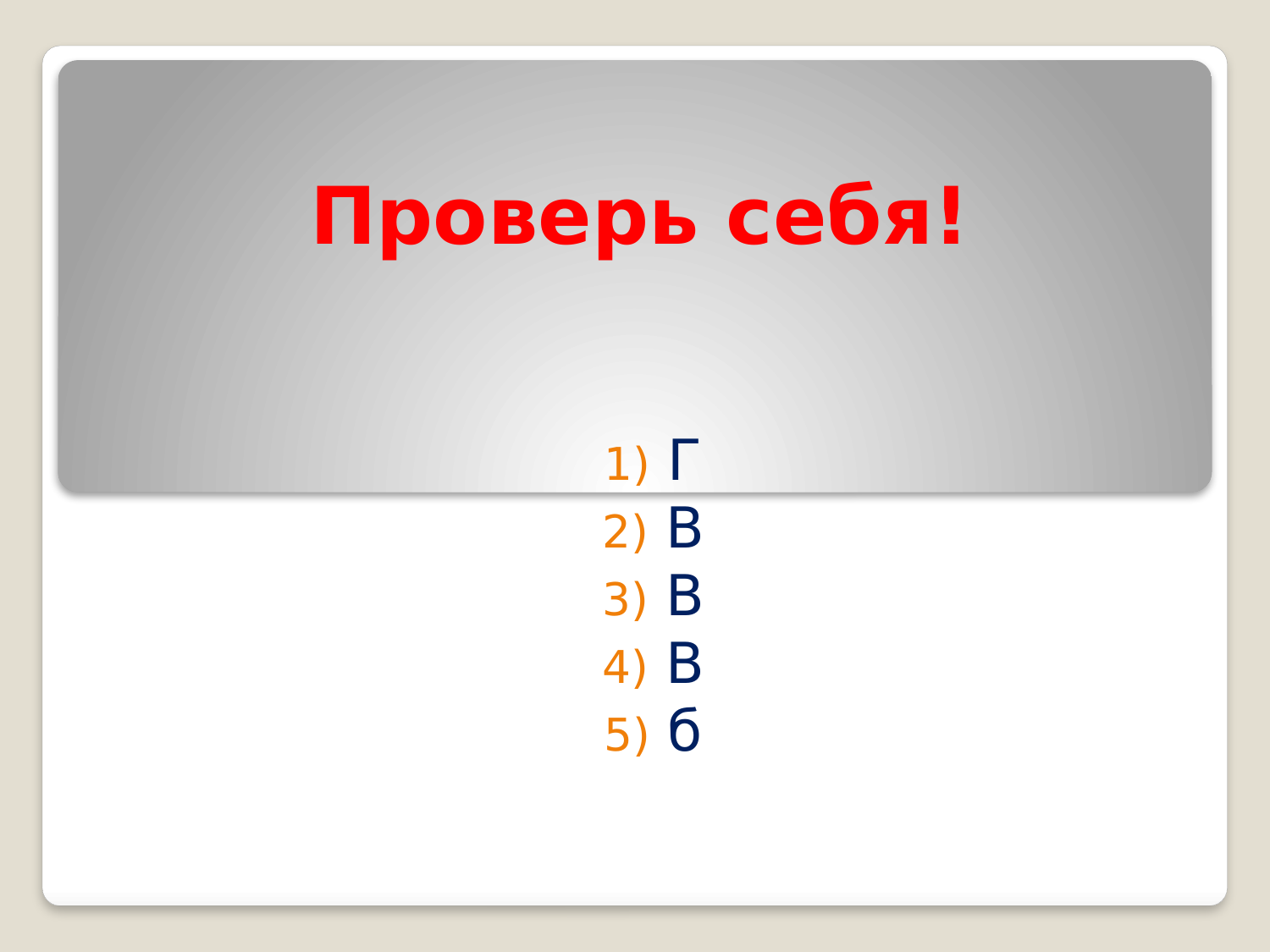

# Проверь себя!

Г
В
В
В
б